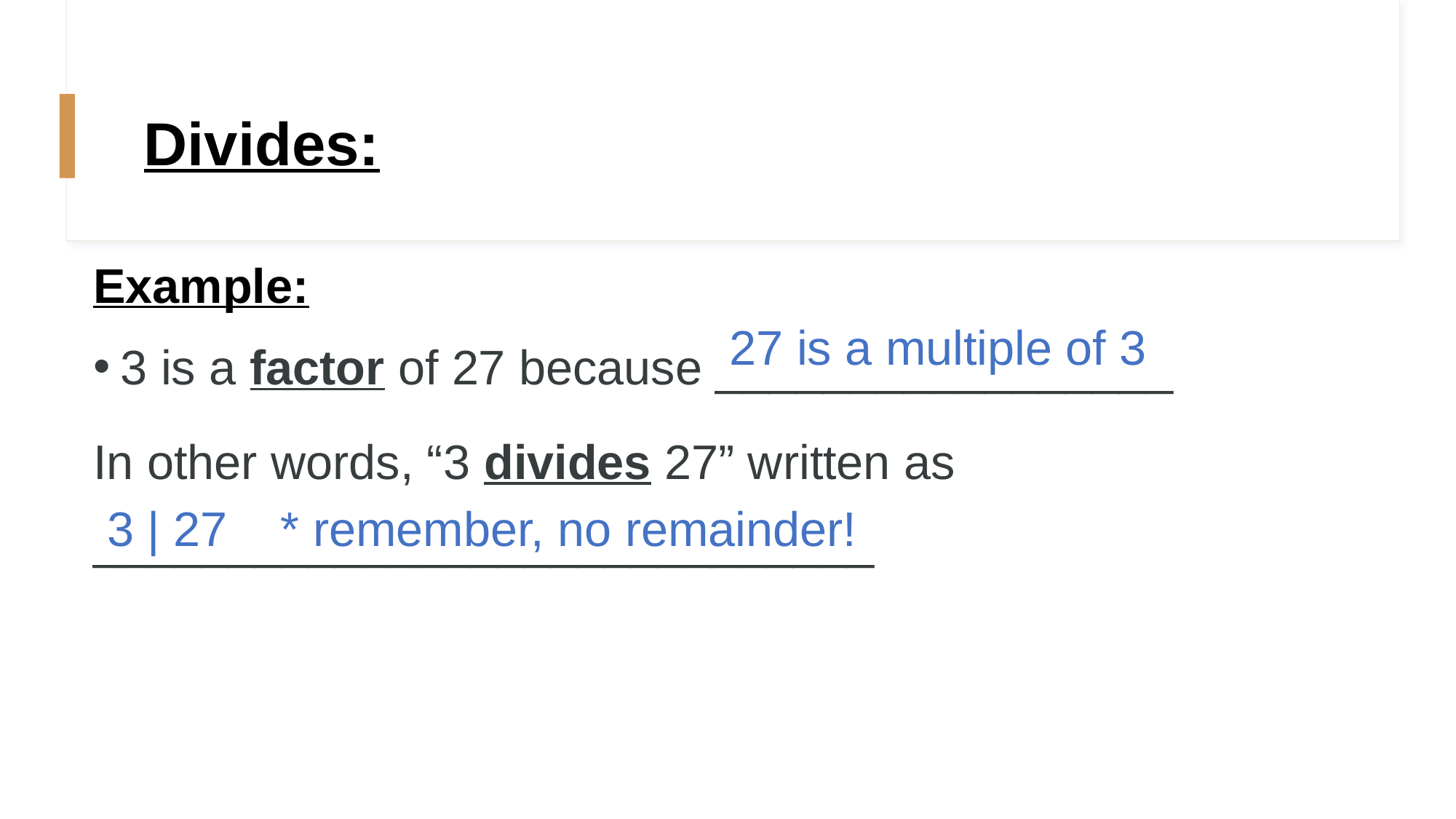

# Divides:
Example:
3 is a factor of 27 because _________________
In other words, “3 divides 27” written as
_____________________________

27 is a multiple of 3
3 | 27    * remember, no remainder!